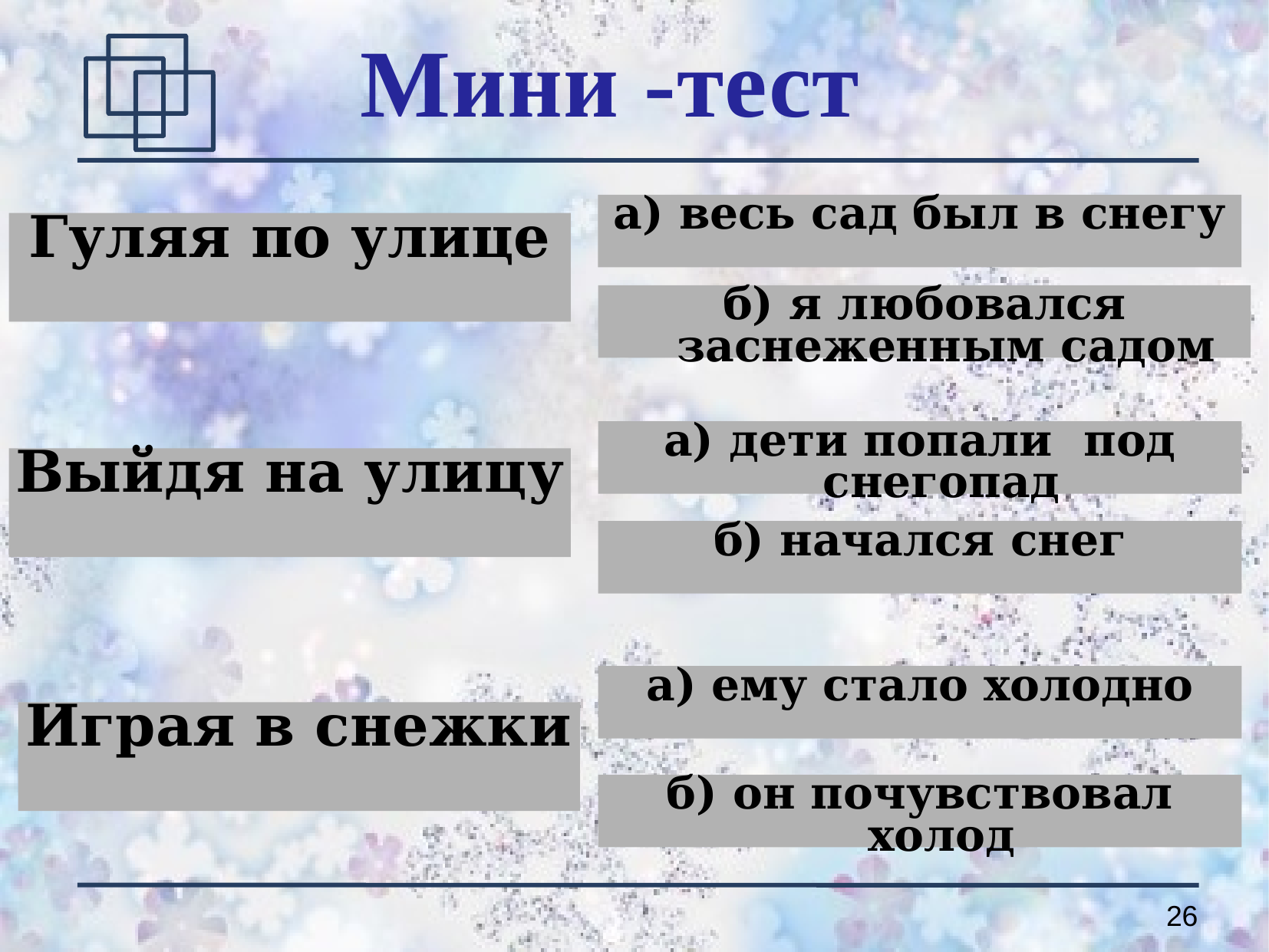

Мини -тест
#
а) весь сад был в снегу
Гуляя по улице
б) я любовался заснеженным садом
а) дети попали  под снегопад
Выйдя на улицу
б) начался снег
а) ему стало холодно
Играя в снежки
б) он почувствовал холод